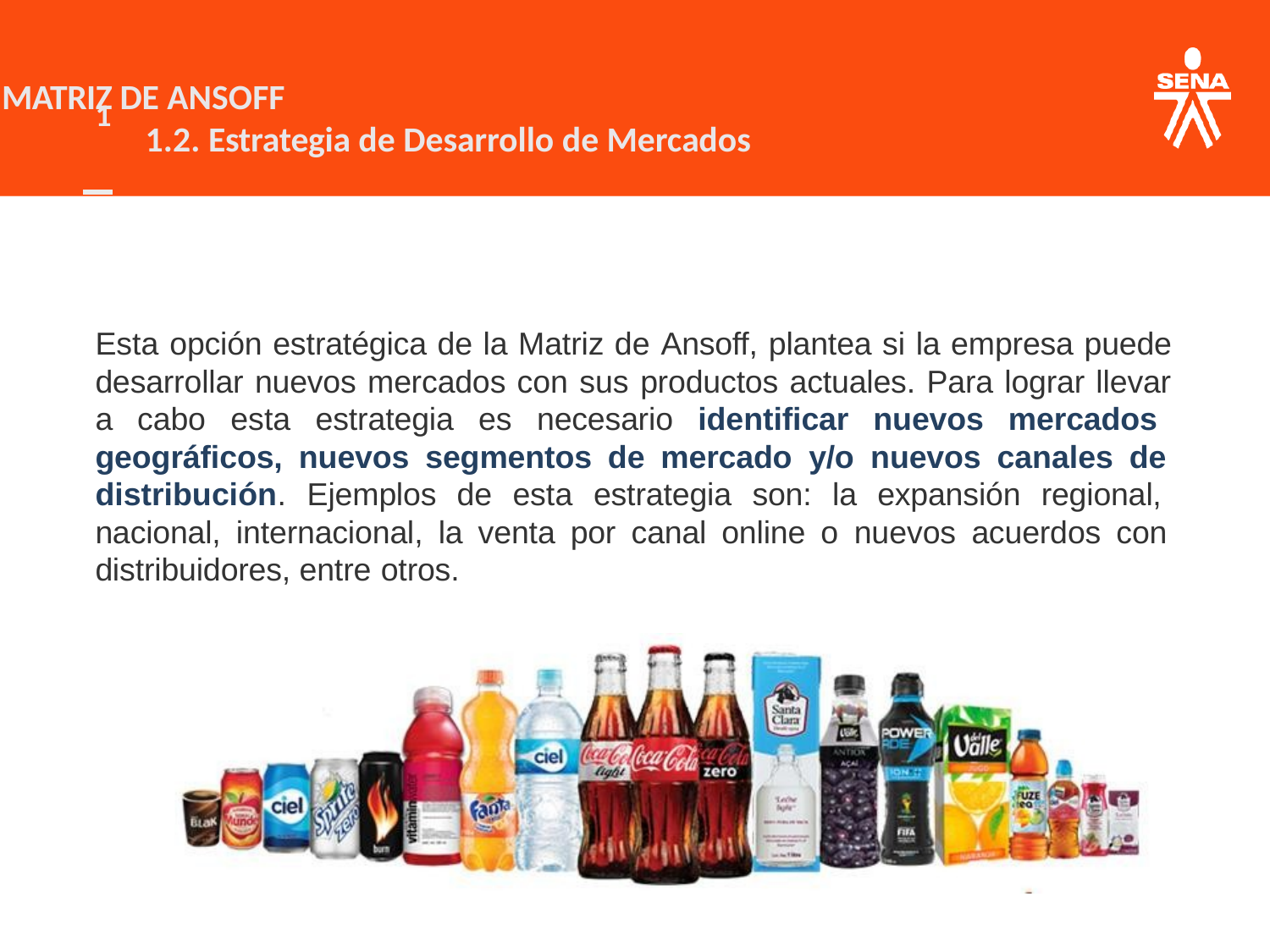

MATRIZ DE ANSOFF
1
1.2. Estrategia de Desarrollo de Mercados

Esta opción estratégica de la Matriz de Ansoff, plantea si la empresa puede  desarrollar nuevos mercados con sus productos actuales. Para lograr llevar  a cabo esta estrategia es necesario identificar nuevos mercados  geográficos, nuevos segmentos de mercado y/o nuevos canales de  distribución. Ejemplos de esta estrategia son: la expansión regional,  nacional, internacional, la venta por canal online o nuevos acuerdos con  distribuidores, entre otros.